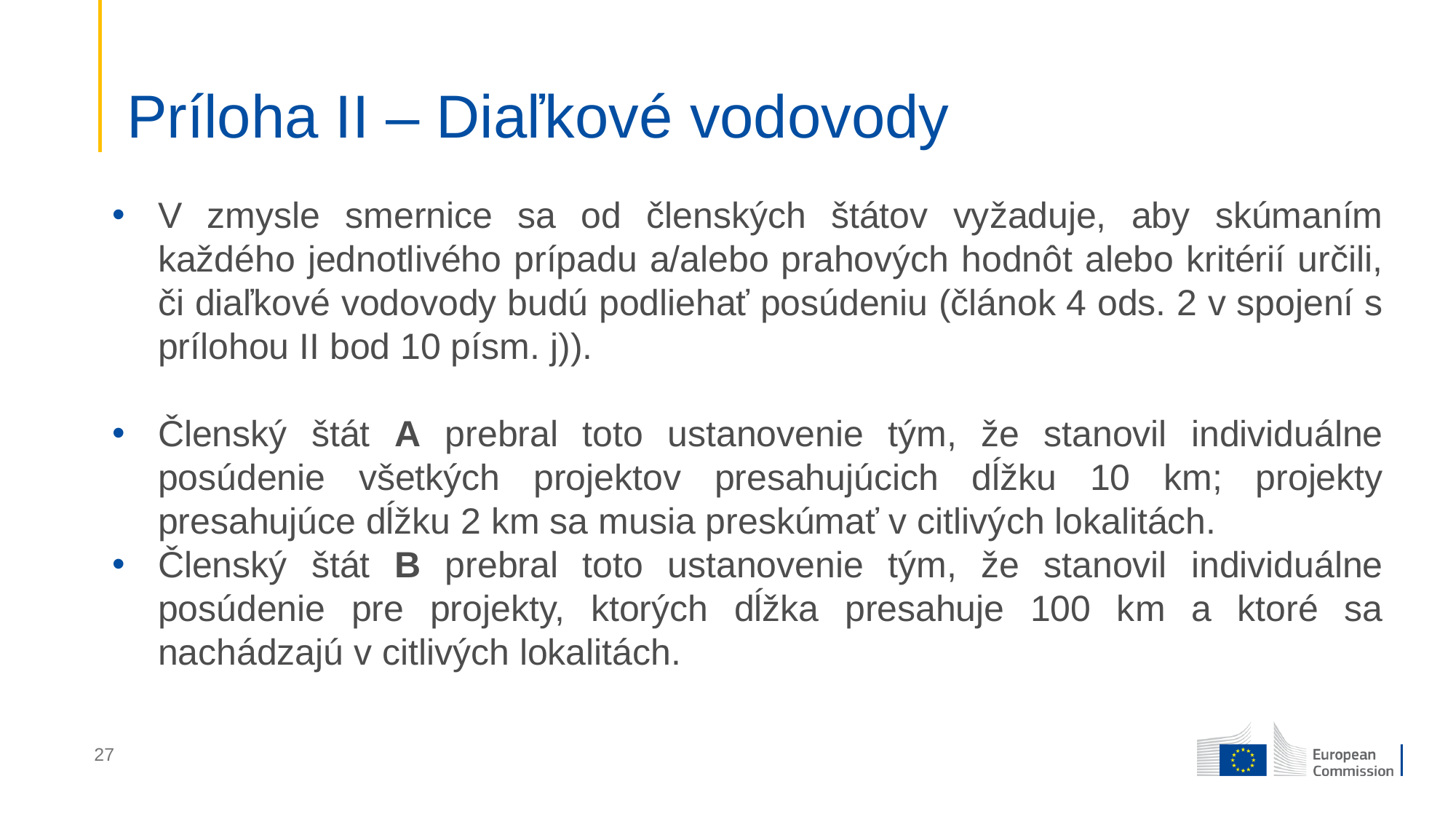

# Príloha II – Diaľkové vodovody
V zmysle smernice sa od členských štátov vyžaduje, aby skúmaním každého jednotlivého prípadu a/alebo prahových hodnôt alebo kritérií určili, či diaľkové vodovody budú podliehať posúdeniu (článok 4 ods. 2 v spojení s prílohou II bod 10 písm. j)).

Členský štát A prebral toto ustanovenie tým, že stanovil individuálne posúdenie všetkých projektov presahujúcich dĺžku 10 km; projekty presahujúce dĺžku 2 km sa musia preskúmať v citlivých lokalitách.
Členský štát B prebral toto ustanovenie tým, že stanovil individuálne posúdenie pre projekty, ktorých dĺžka presahuje 100 km a ktoré sa nachádzajú v citlivých lokalitách.

27